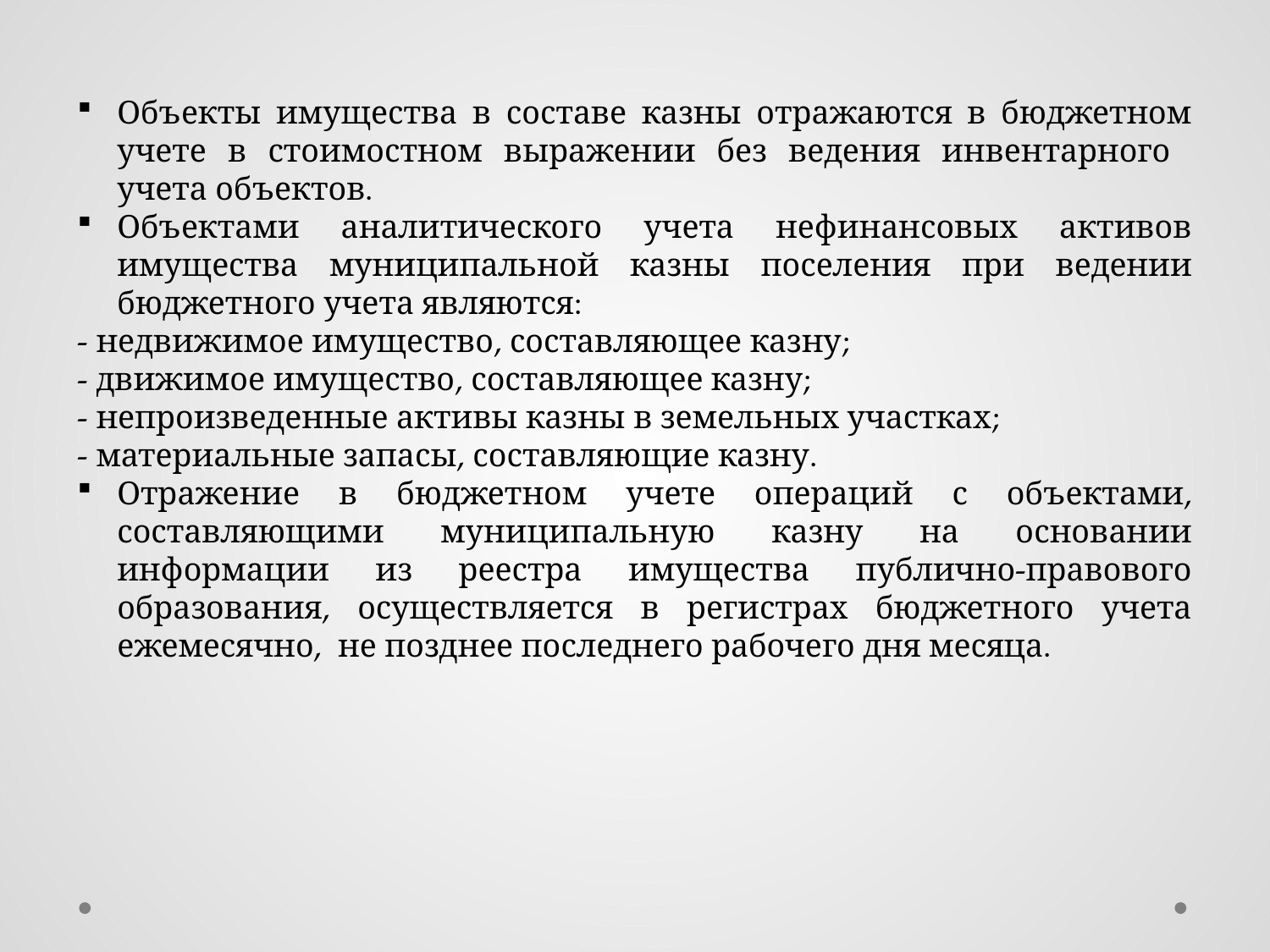

Объекты имущества в составе казны отражаются в бюджетном учете в стоимостном выражении без ведения инвентарного  учета объектов.
Объектами аналитического учета нефинансовых активов имущества муниципальной казны поселения при ведении бюджетного учета являются:
- недвижимое имущество, составляющее казну;
- движимое имущество, составляющее казну;
- непроизведенные активы казны в земельных участках;
- материальные запасы, составляющие казну.
Отражение в бюджетном учете операций с объектами, составляющими муниципальную казну на основании информации из реестра имущества публично-правового образования, осуществляется в регистрах бюджетного учета ежемесячно,  не позднее последнего рабочего дня месяца.